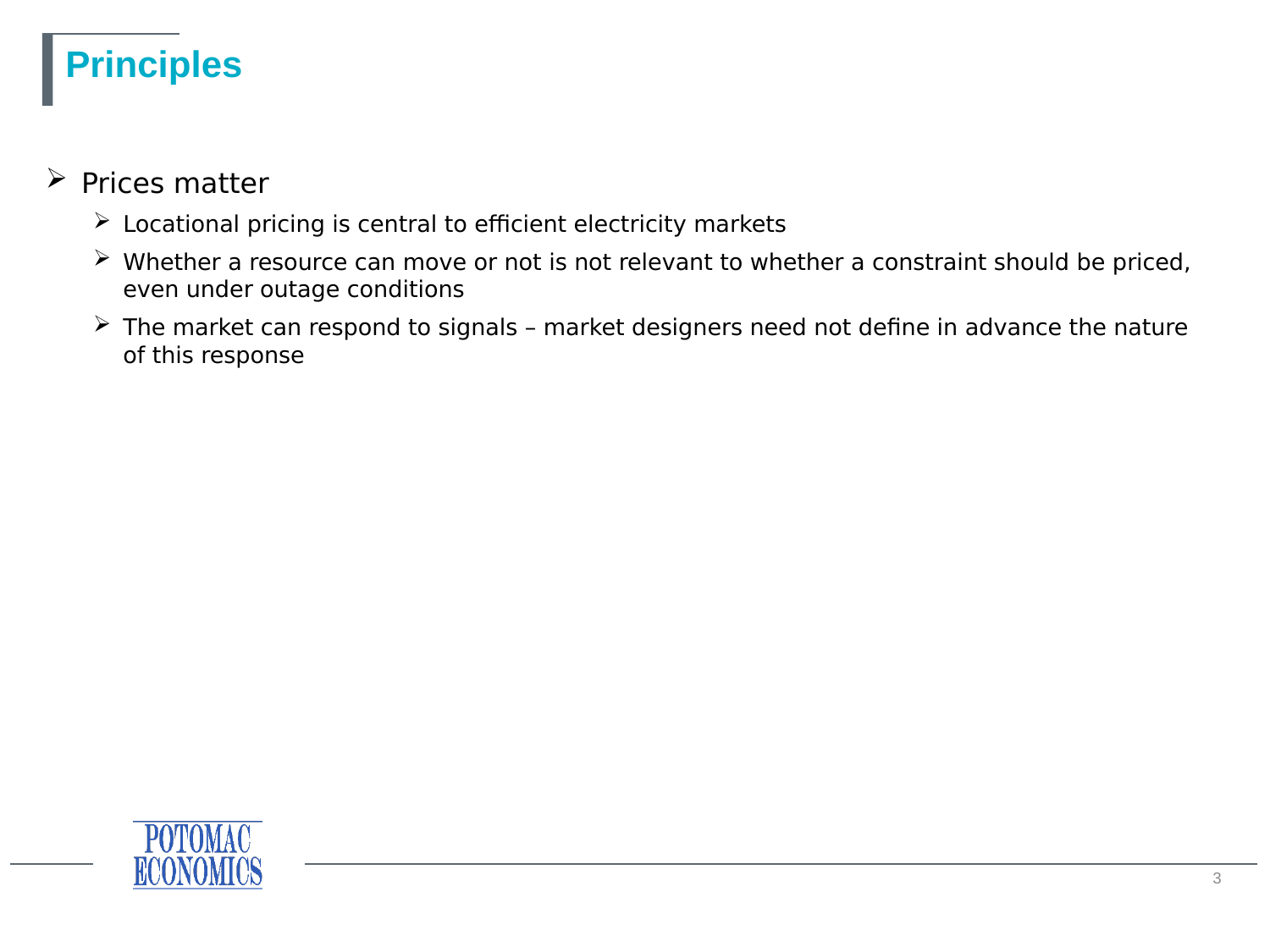

# Principles
Prices matter
Locational pricing is central to efficient electricity markets
Whether a resource can move or not is not relevant to whether a constraint should be priced, even under outage conditions
The market can respond to signals – market designers need not define in advance the nature of this response

3